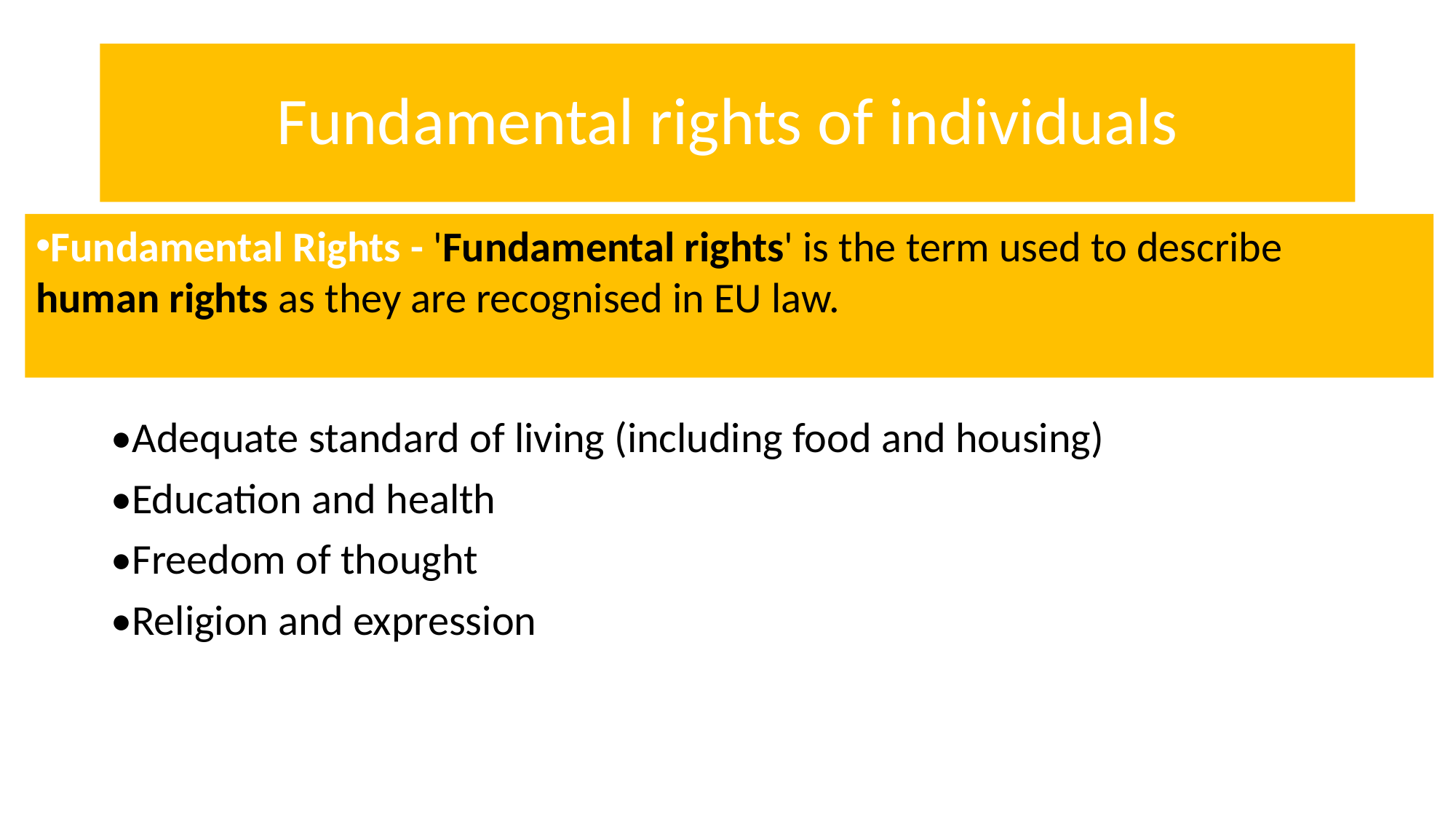

# Fundamental rights of individuals
Fundamental Rights - 'Fundamental rights' is the term used to describe human rights as they are recognised in EU law.

•Adequate standard of living (including food and housing)
•Education and health
•Freedom of thought
•Religion and expression